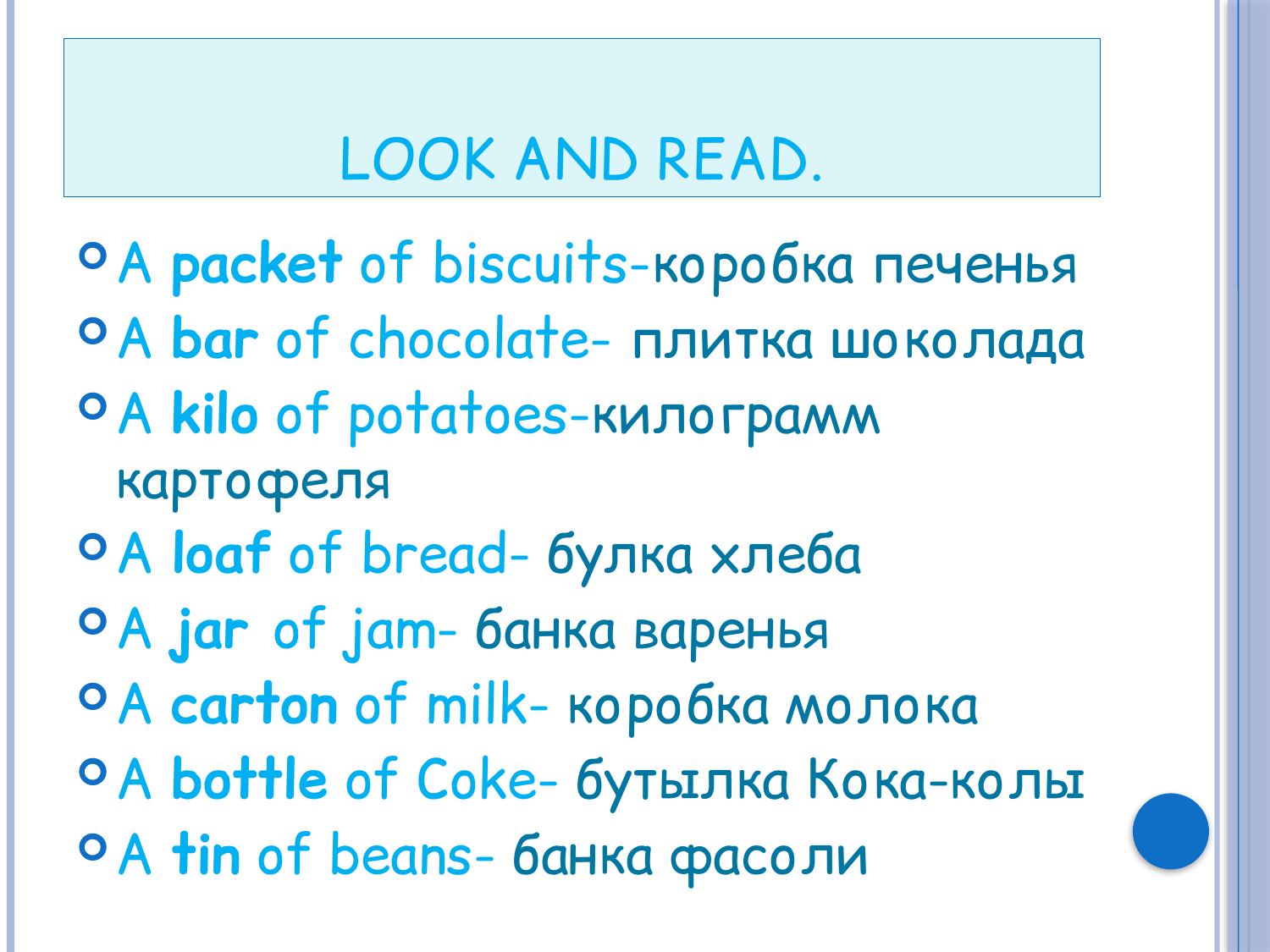

# LOOK AND READ.
A packet of biscuits-коробка печенья
A bar of chocolate- плитка шоколада
A kilo of potatoes-килограмм картофеля
A loaf of bread- булка хлеба
A jar of jam- банка варенья
A carton of milk- коробка молока
A bottle of Coke- бутылка Кока-колы
A tin of beans- банка фасоли